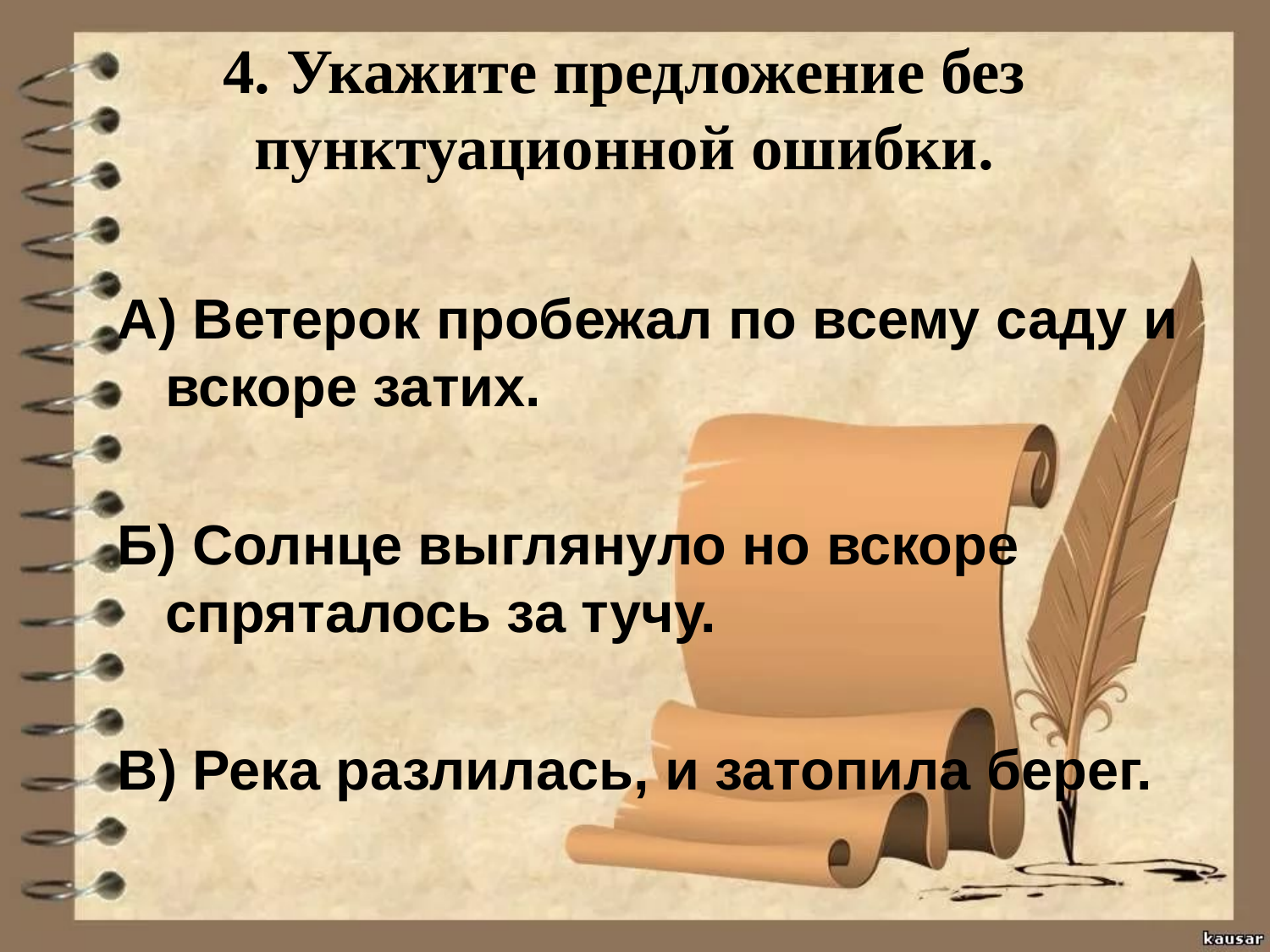

# 4. Укажите предложение без пунктуационной ошибки.
А) Ветерок пробежал по всему саду и вскоре затих.

Б) Солнце выглянуло но вскоре спряталось за тучу.

В) Река разлилась, и затопила берег.